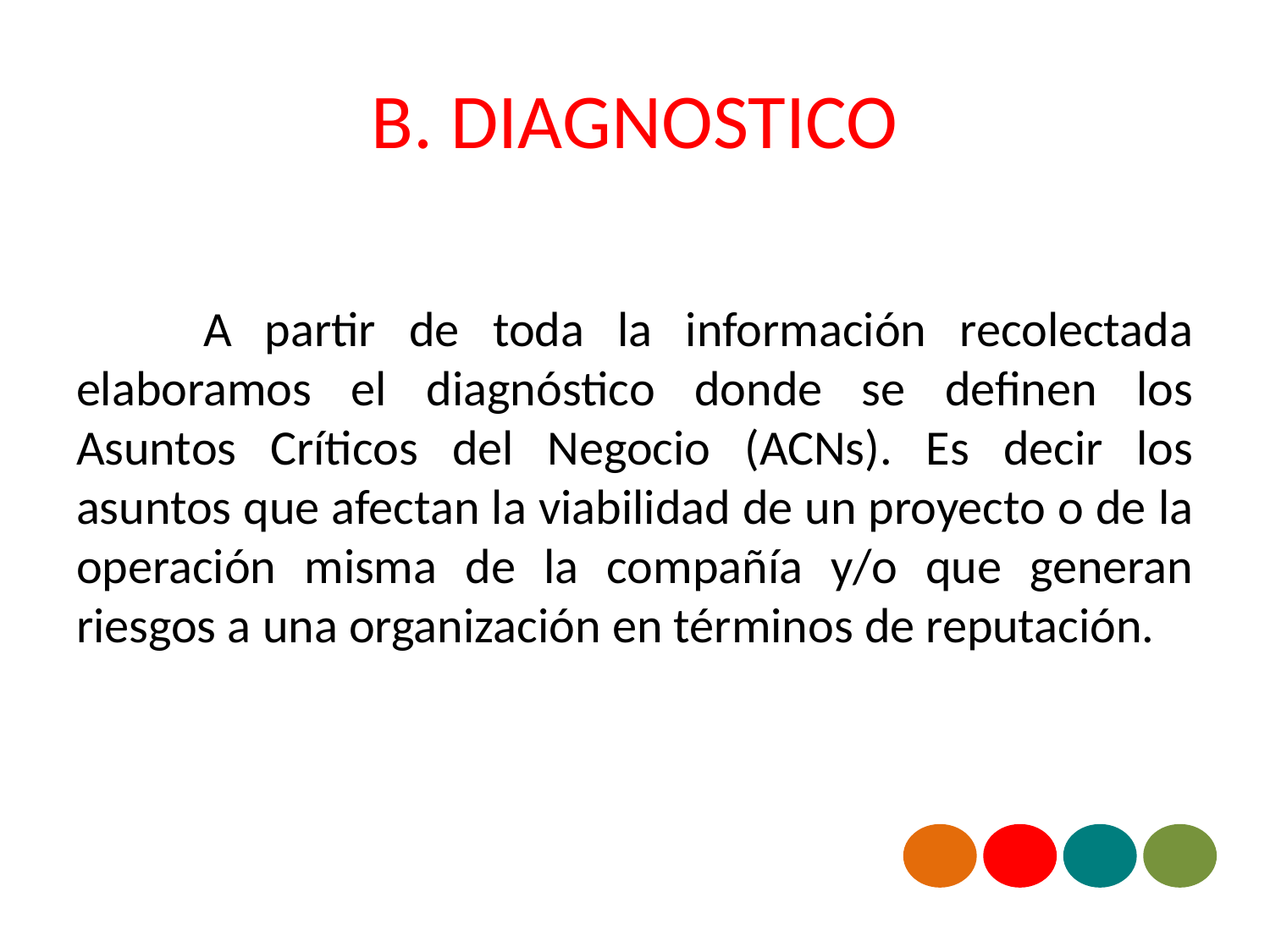

# B. DIAGNOSTICO

	A partir de toda la información recolectada elaboramos el diagnóstico donde se definen los Asuntos Críticos del Negocio (ACNs). Es decir los asuntos que afectan la viabilidad de un proyecto o de la operación misma de la compañía y/o que generan riesgos a una organización en términos de reputación.